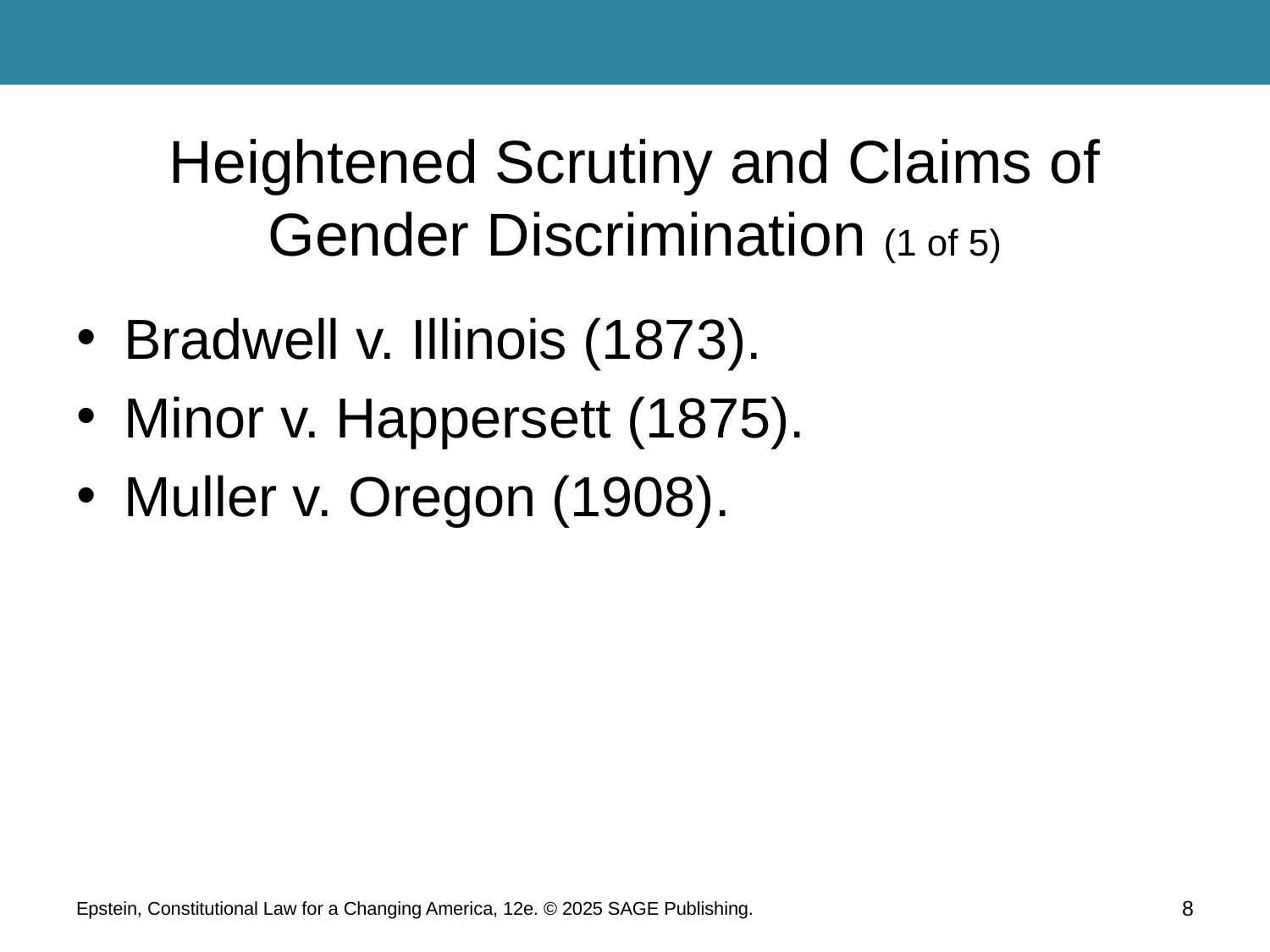

# Heightened Scrutiny and Claims of Gender Discrimination (1 of 5)
Bradwell v. Illinois (1873).
Minor v. Happersett (1875).
Muller v. Oregon (1908).
Epstein, Constitutional Law for a Changing America, 12e. © 2025 SAGE Publishing.
8